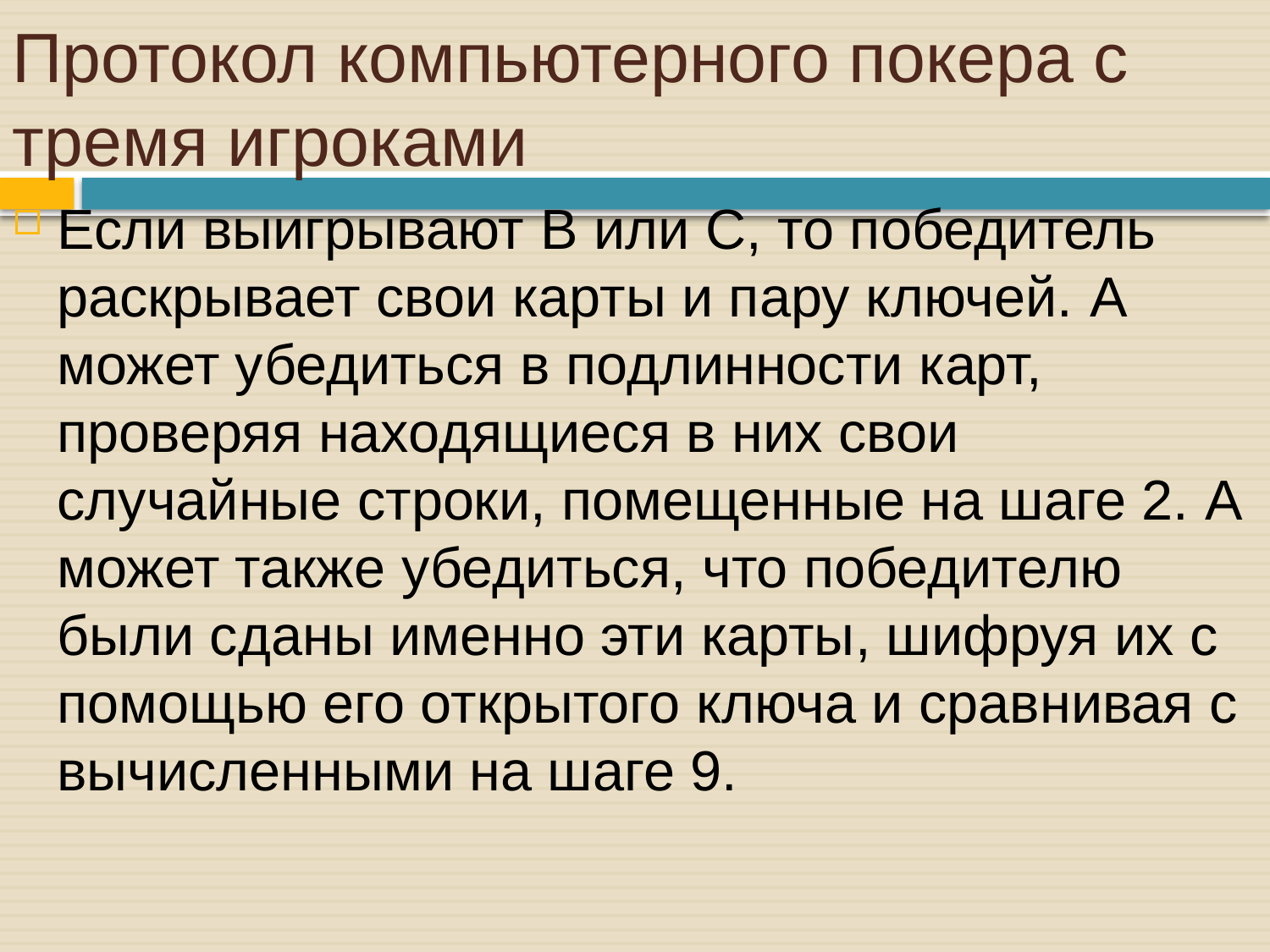

# Протокол компьютерного покера с тремя игроками
Если выигрывают B или C, то победитель раскрывает свои карты и пару ключей. A может убедиться в подлинности карт, проверяя находящиеся в них свои случайные строки, помещенные на шаге 2. A может также убедиться, что победителю были сданы именно эти карты, шифруя их с помощью его открытого ключа и сравнивая с вычисленными на шаге 9.